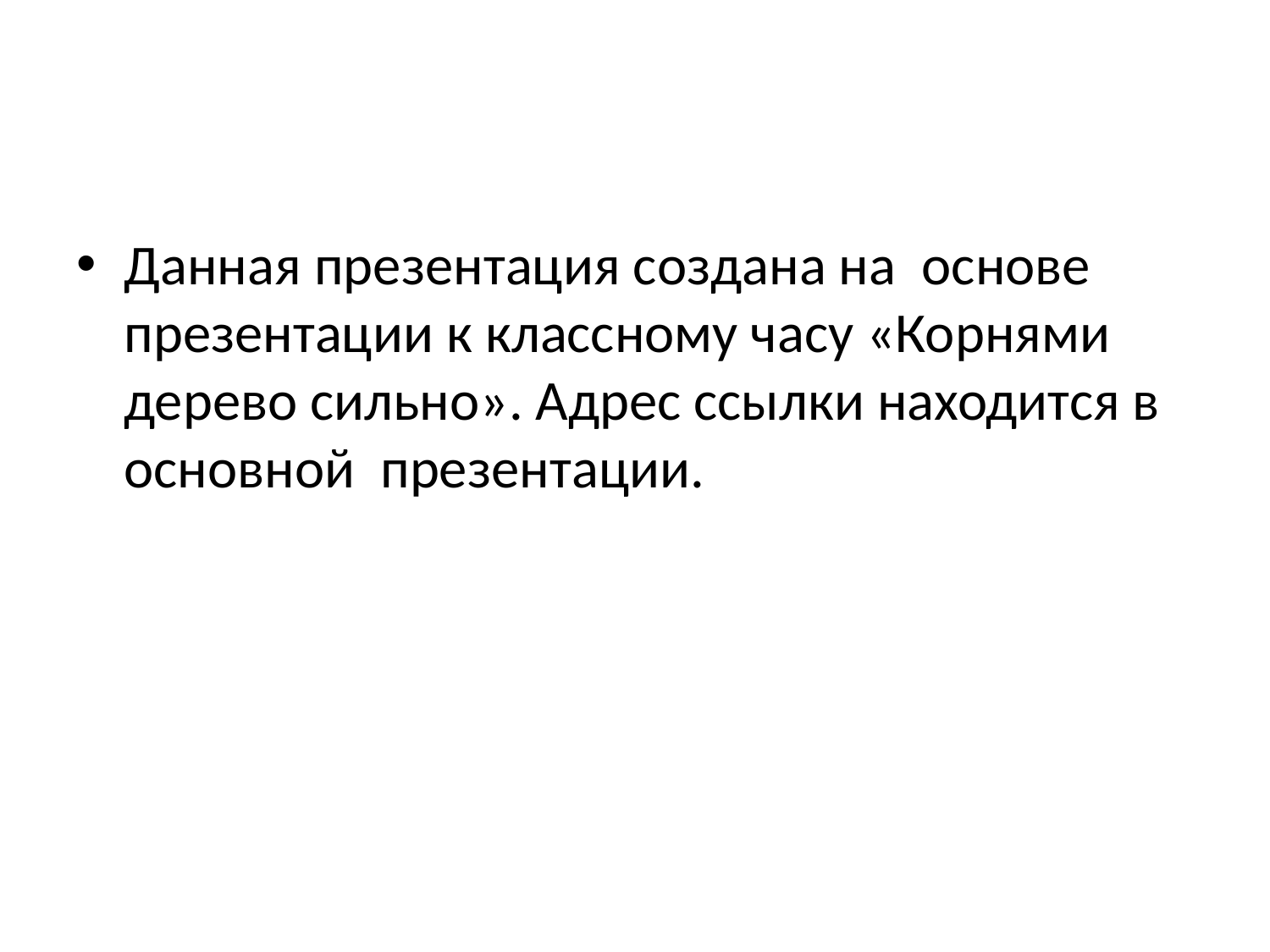

#
Данная презентация создана на  основе презентации к классному часу «Корнями дерево сильно». Адрес ссылки находится в основной  презентации.